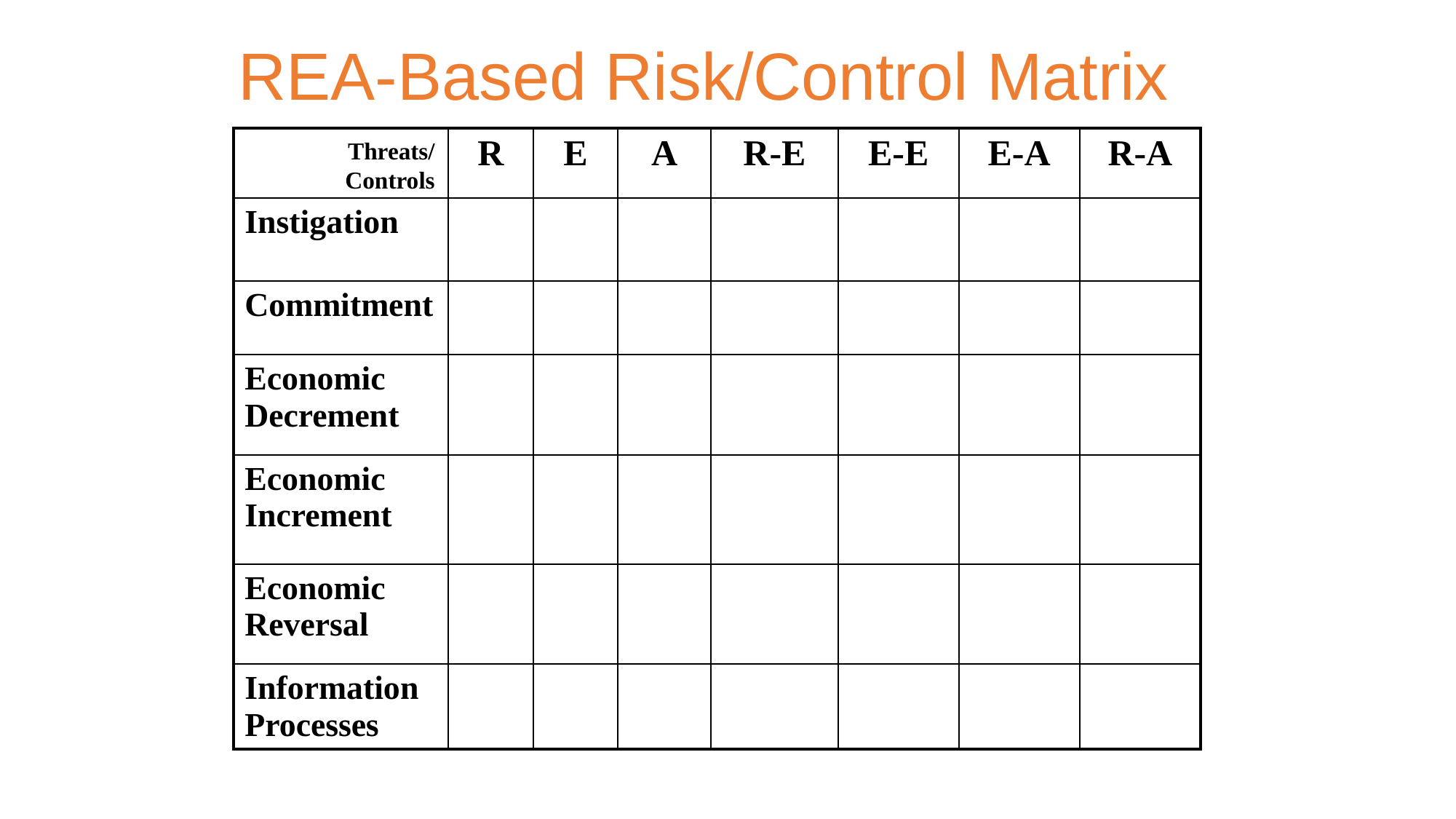

# REA-Based Risk/Control Matrix
|  | R | E | A | R-E | E-E | E-A | R-A |
| --- | --- | --- | --- | --- | --- | --- | --- |
| Instigation |  |  |  |  |  |  |  |
| Commitment |  |  |  |  |  |  |  |
| Economic Decrement |  |  |  |  |  |  |  |
| Economic Increment |  |  |  |  |  |  |  |
| Economic Reversal |  |  |  |  |  |  |  |
| InformationProcesses |  |  |  |  |  |  |  |
Threats/
Controls